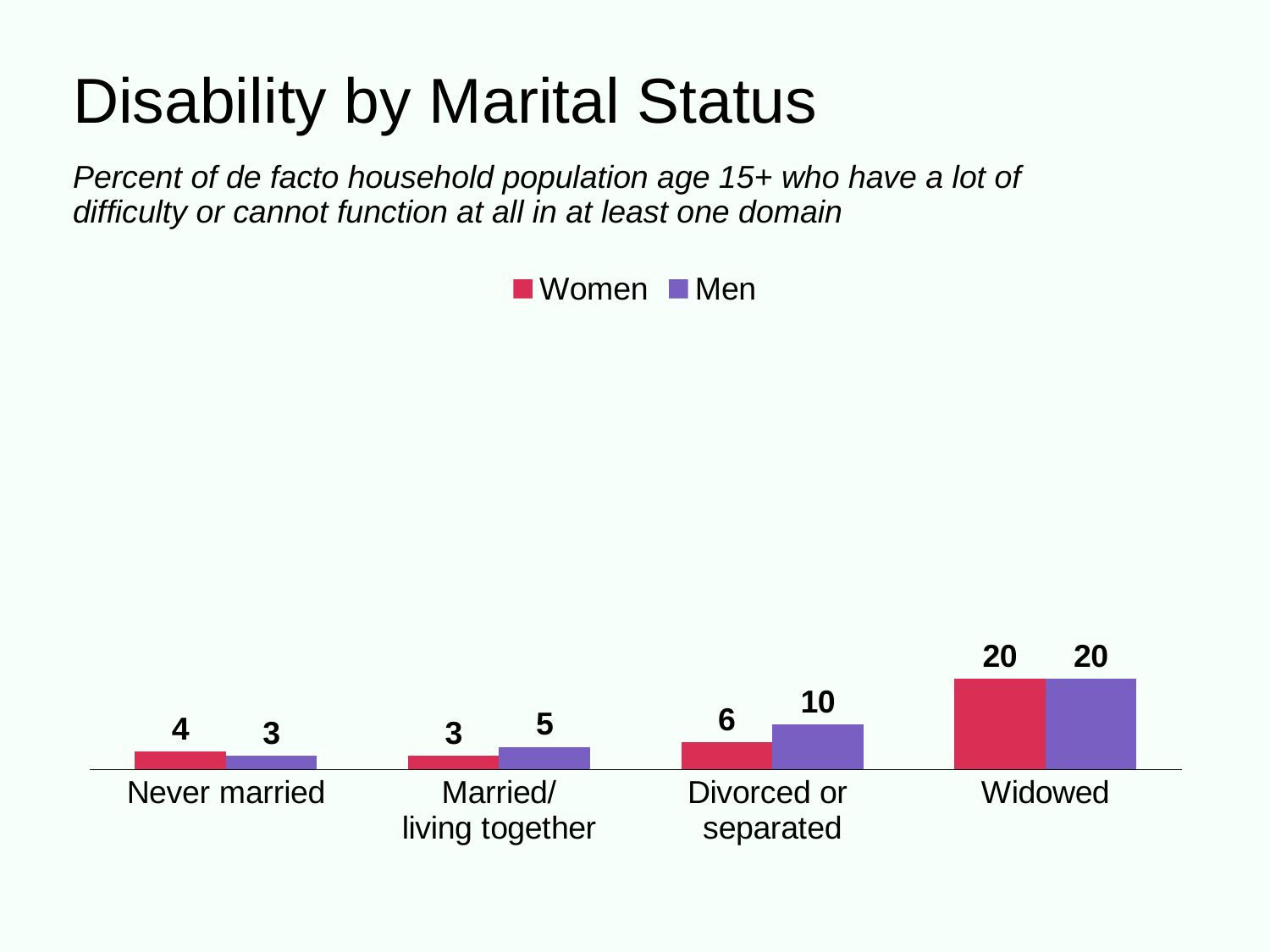

# Disability by Marital Status
Percent of de facto household population age 15+ who have a lot of difficulty or cannot function at all in at least one domain

### Chart

| Category | Women | Men |
|---|---|---|
| Never married | 4.0 | 3.0 |
| Married/
living together | 3.0 | 5.0 |
| Divorced or
separated | 6.0 | 10.0 |
| Widowed | 20.0 | 20.0 |